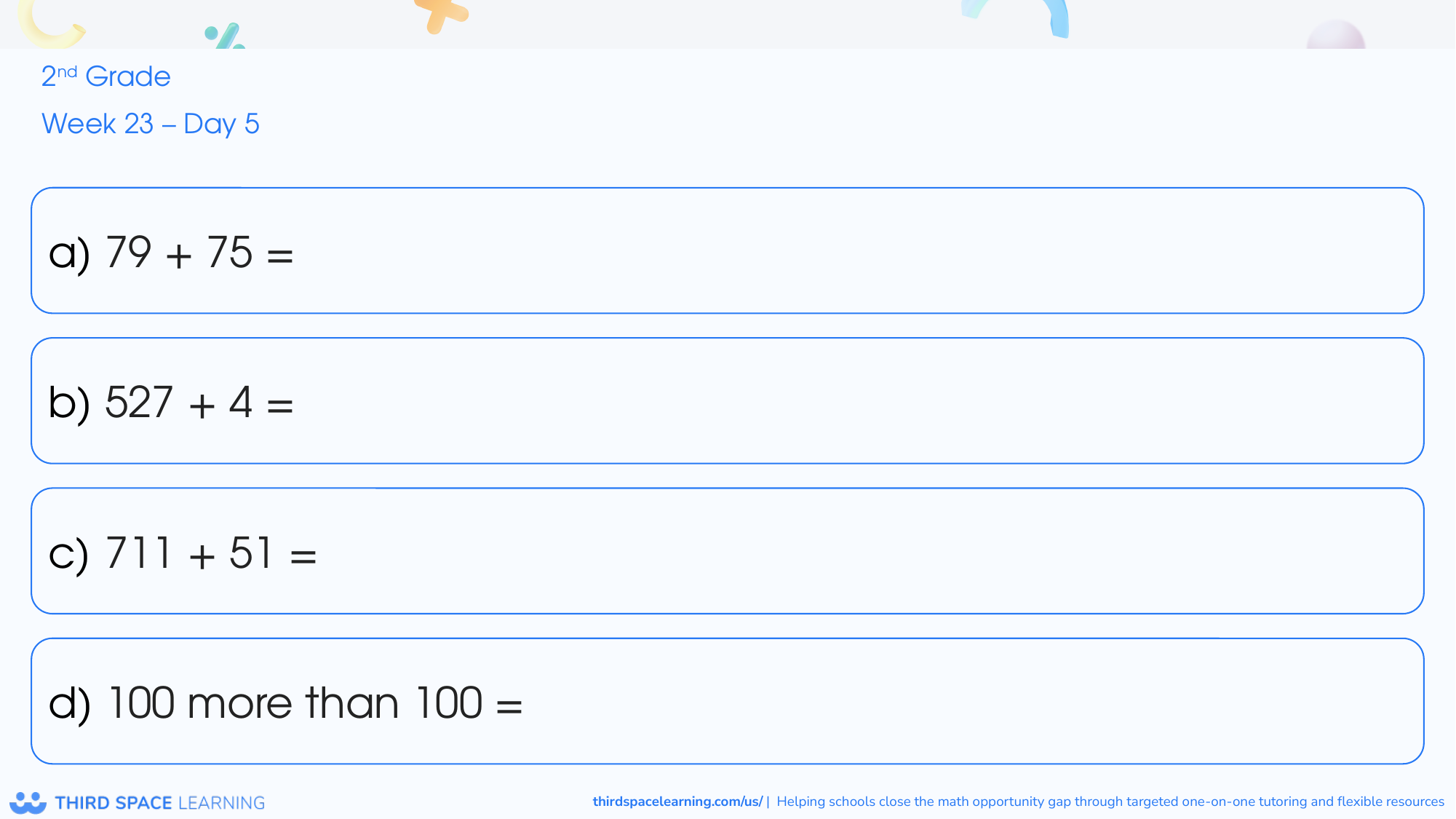

2nd Grade
Week 23 – Day 5
79 + 75 =
527 + 4 =
711 + 51 =
100 more than 100 =